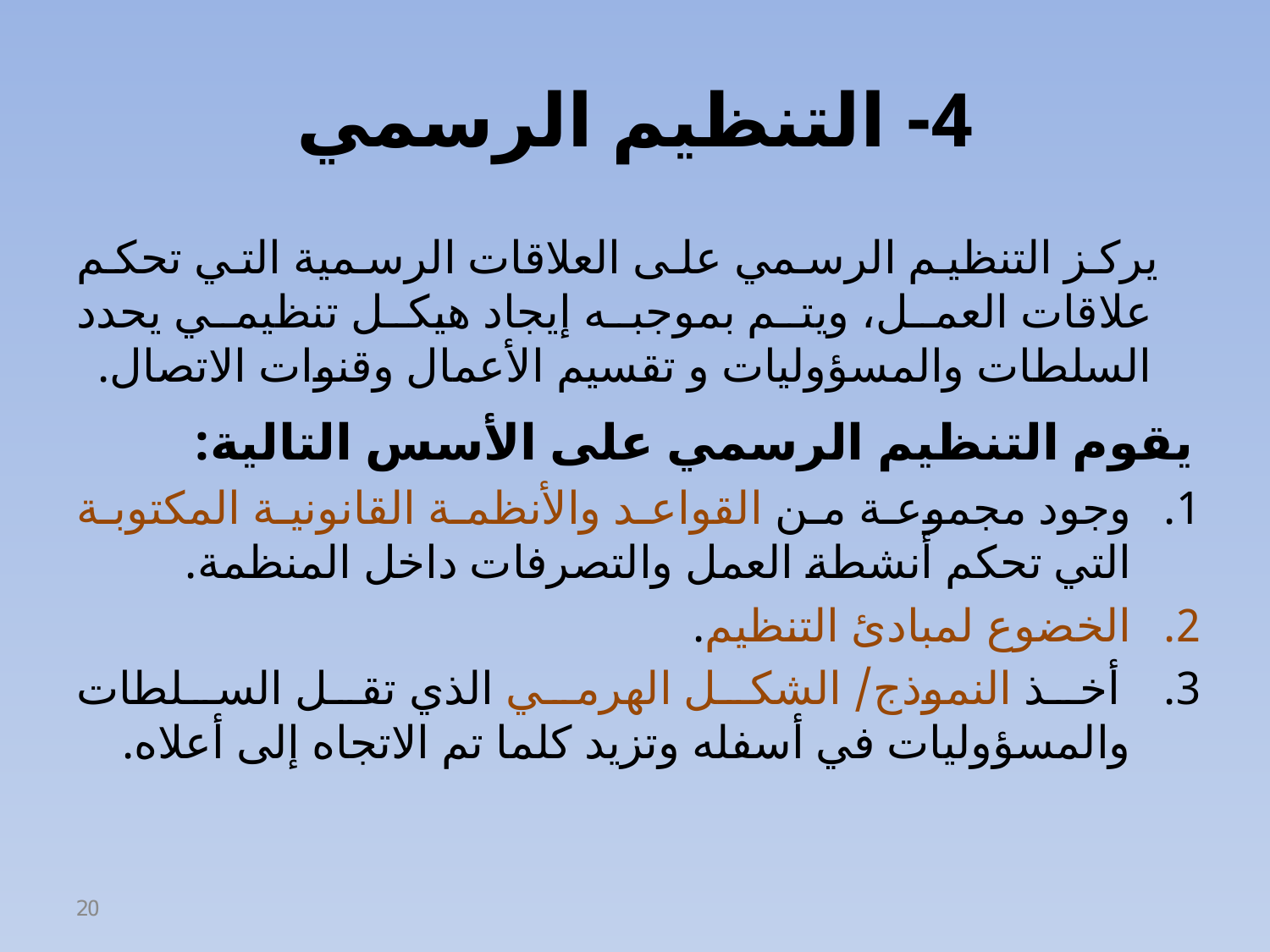

# 4- التنظيم الرسمي
   يركز التنظيم الرسمي على العلاقات الرسمية التي تحكم علاقات العمل، ويتم بموجبه إيجاد هيكل تنظيمي يحدد السلطات والمسؤوليات و تقسيم الأعمال وقنوات الاتصال.

يقوم التنظيم الرسمي على الأسس التالية:
وجود مجموعة من القواعد والأنظمة القانونية المكتوبة التي تحكم أنشطة العمل والتصرفات داخل المنظمة.
الخضوع لمبادئ التنظيم.
 أخذ النموذج/ الشكل الهرمي الذي تقل السلطات والمسؤوليات في أسفله وتزيد كلما تم الاتجاه إلى أعلاه.

20